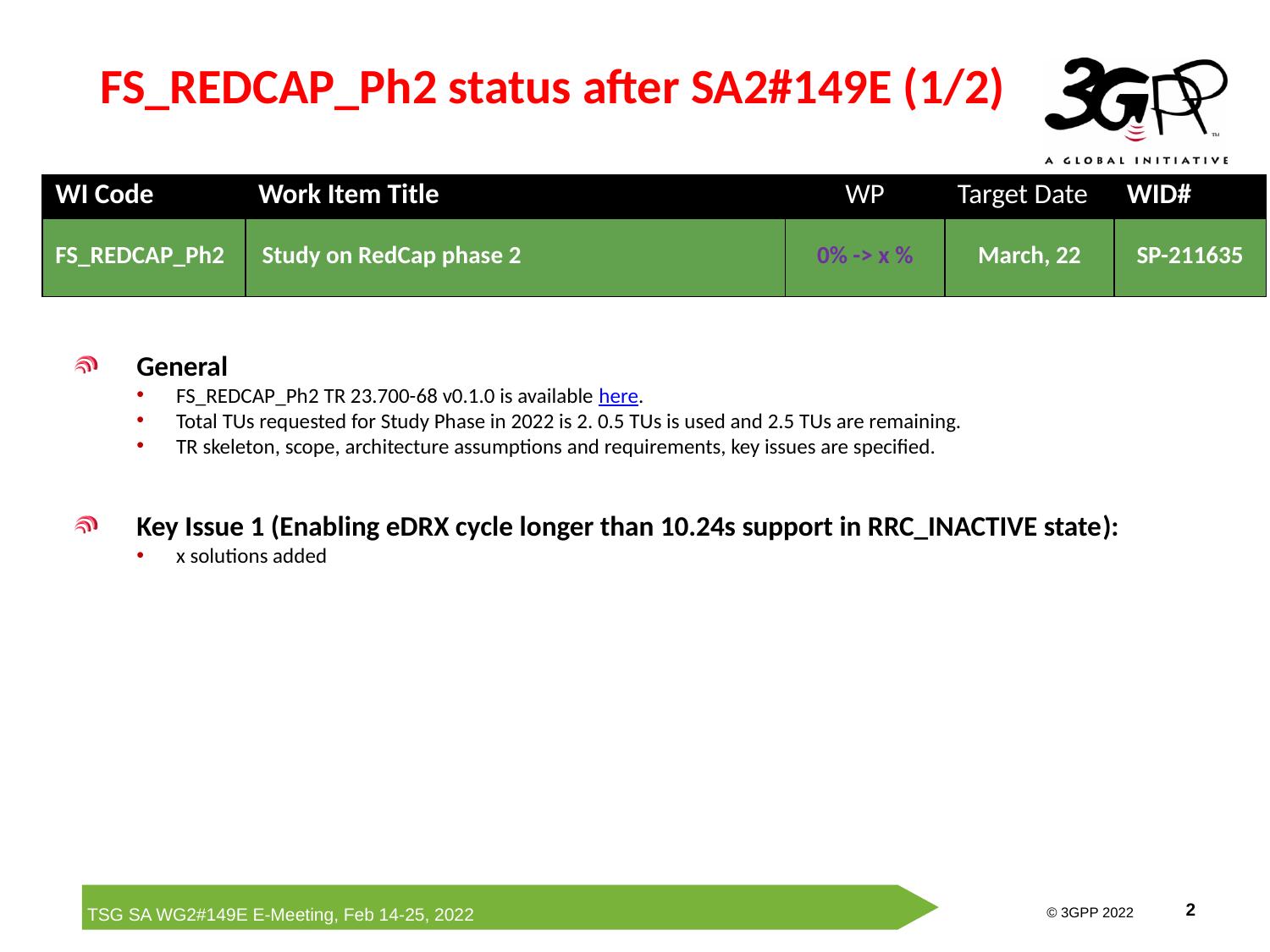

# FS_REDCAP_Ph2 status after SA2#149E (1/2)
| WI Code | Work Item Title | WP | Target Date | WID# |
| --- | --- | --- | --- | --- |
| FS\_REDCAP\_Ph2 | Study on RedCap phase 2 | 0% -> x % | March, 22 | SP-211635 |
General
FS_REDCAP_Ph2 TR 23.700-68 v0.1.0 is available here.
Total TUs requested for Study Phase in 2022 is 2. 0.5 TUs is used and 2.5 TUs are remaining.
TR skeleton, scope, architecture assumptions and requirements, key issues are specified.

Key Issue 1 (Enabling eDRX cycle longer than 10.24s support in RRC_INACTIVE state):
x solutions added